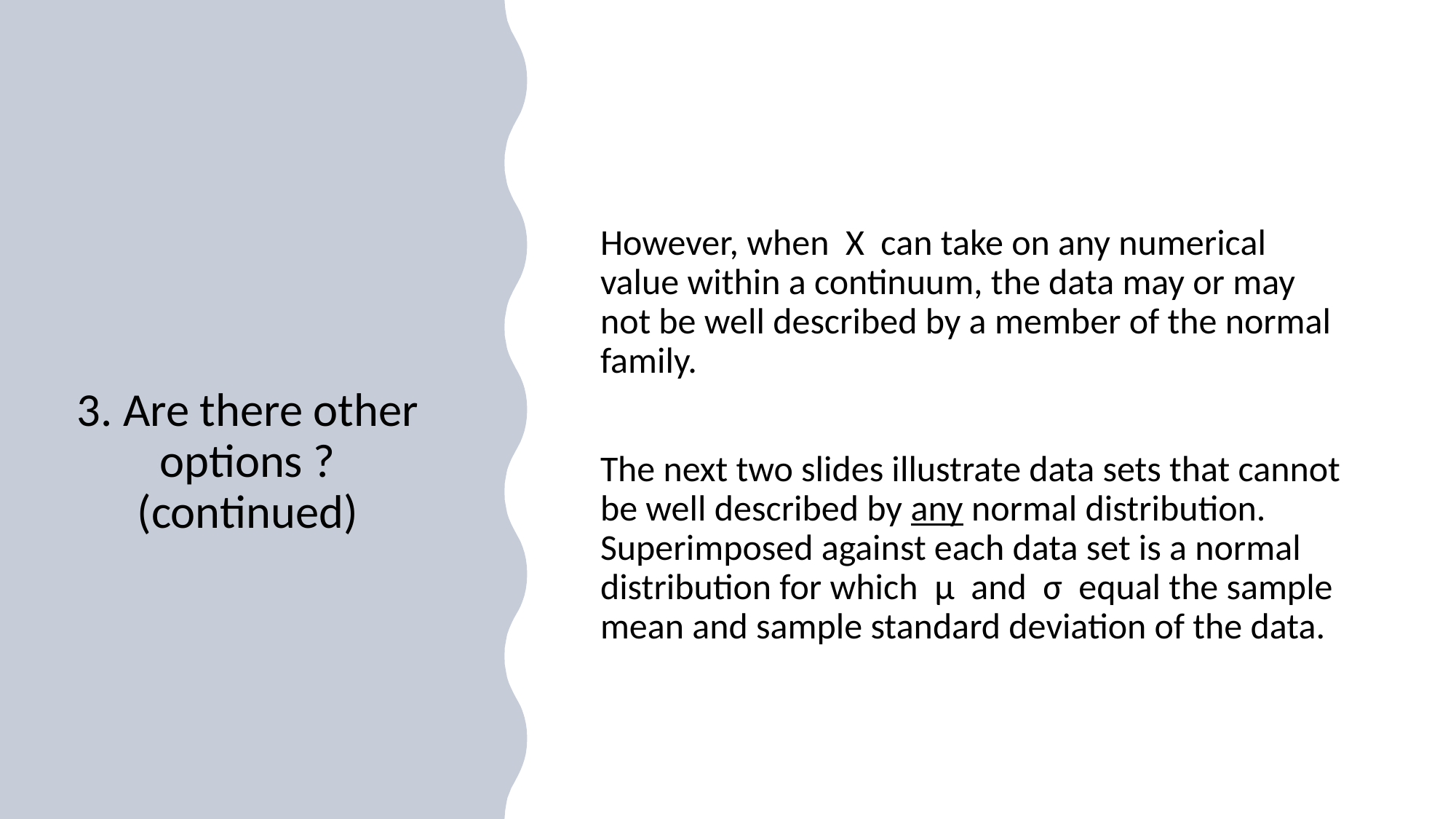

# 3. Are there other options ? (continued)
However, when  X  can take on any numerical value within a continuum, the data may or may not be well described by a member of the normal family.

The next two slides illustrate data sets that cannot be well described by any normal distribution.  Superimposed against each data set is a normal distribution for which  μ  and  σ  equal the sample mean and sample standard deviation of the data.